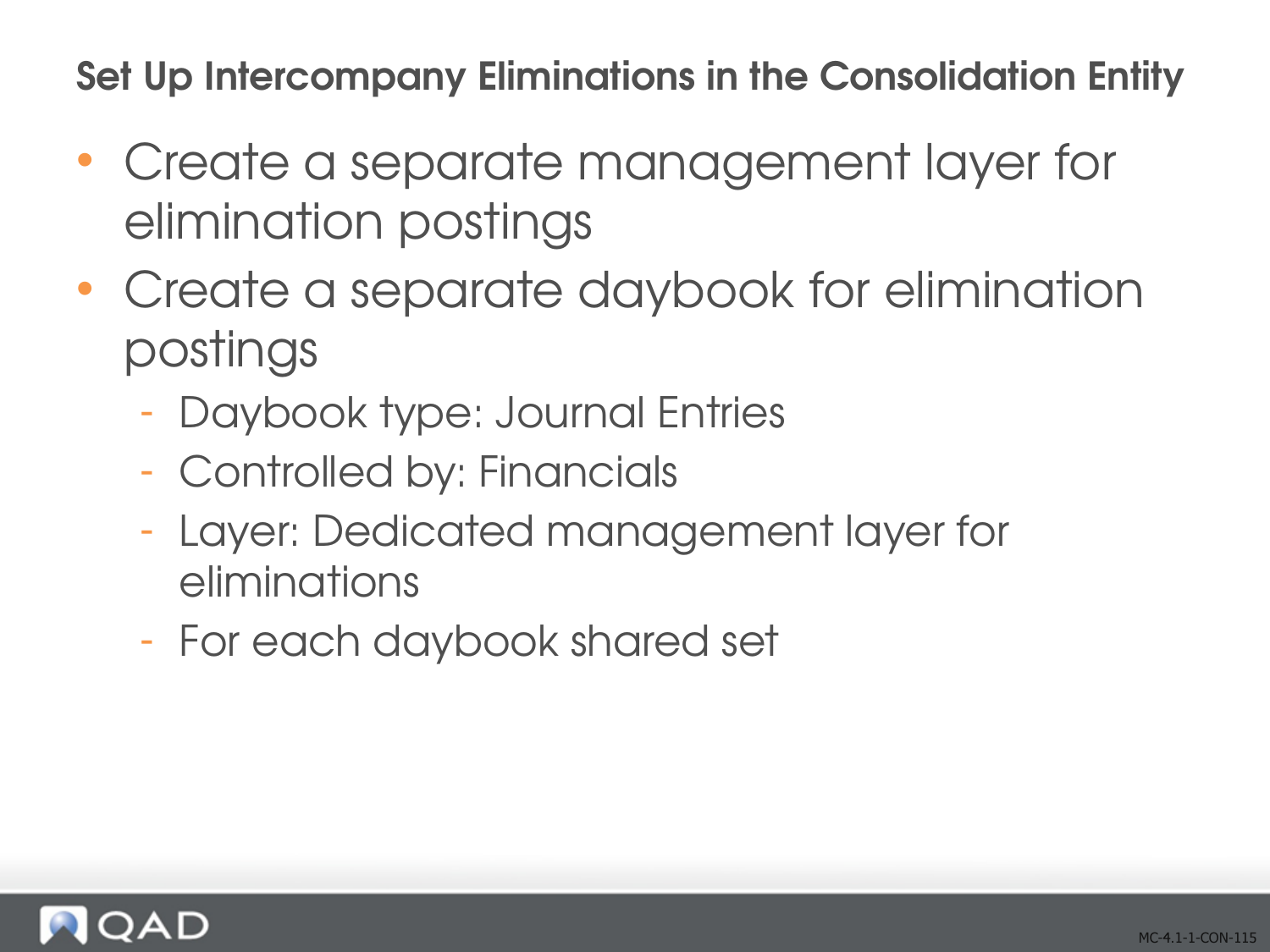

# Set Up Intercompany Eliminations in the Consolidation Entity
Create a separate management layer for elimination postings
Create a separate daybook for elimination postings
Daybook type: Journal Entries
Controlled by: Financials
Layer: Dedicated management layer for eliminations
For each daybook shared set

MC-4.1-1-CON-115